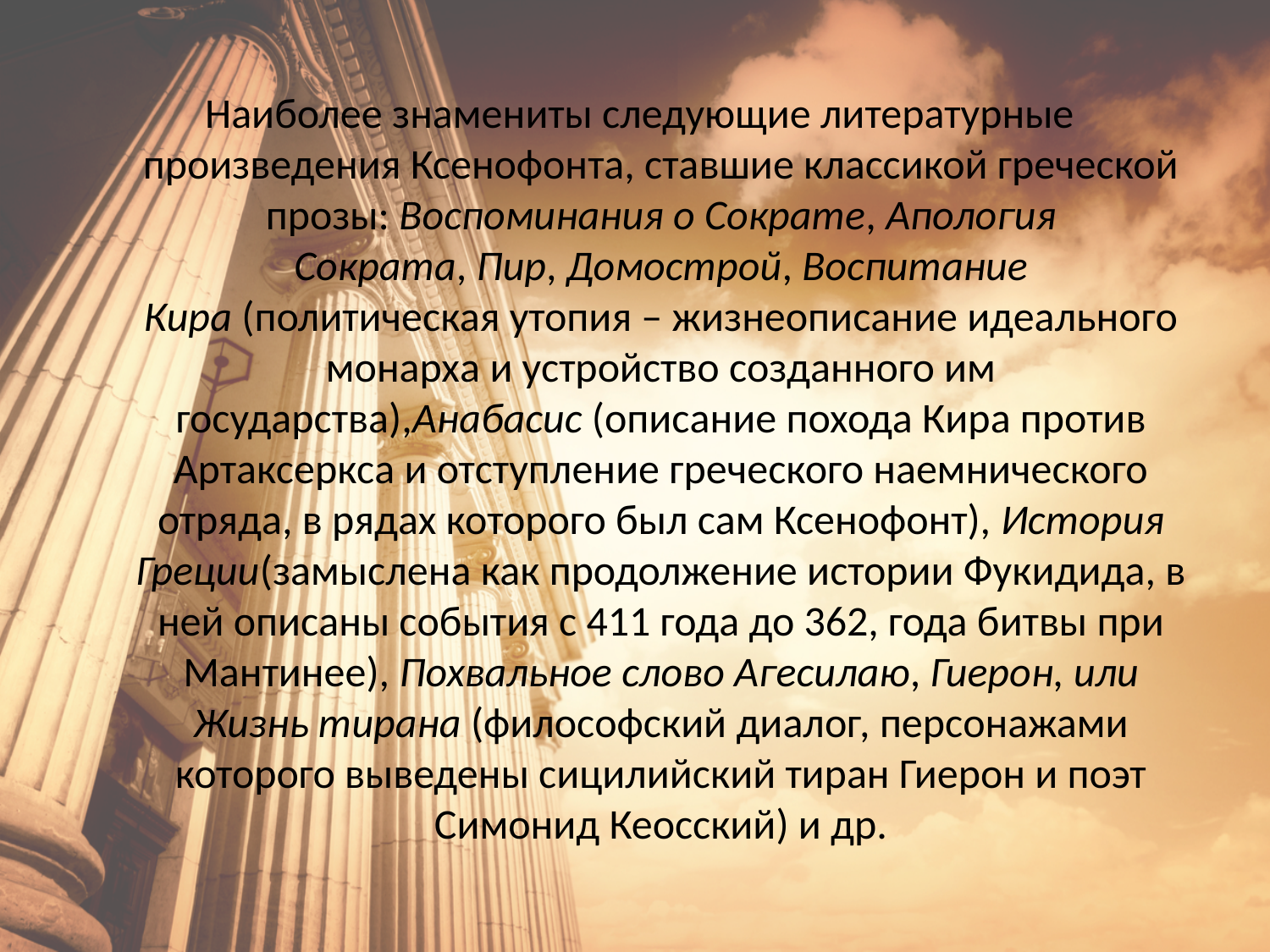

Наиболее знамениты следующие литературные произведения Ксенофонта, ставшие классикой греческой прозы: Воспоминания о Сократе, Апология Сократа, Пир, Домострой, Воспитание Кира (политическая утопия – жизнеописание идеального монарха и устройство созданного им государства),Анабасис (описание похода Кира против Артаксеркса и отступление греческого наемнического отряда, в рядах которого был сам Ксенофонт), История Греции(замыслена как продолжение истории Фукидида, в ней описаны события с 411 года до 362, года битвы при Мантинее), Похвальное слово Агесилаю, Гиерон, или Жизнь тирана (философский диалог, персонажами которого выведены сицилийский тиран Гиерон и поэт Симонид Кеосский) и др.